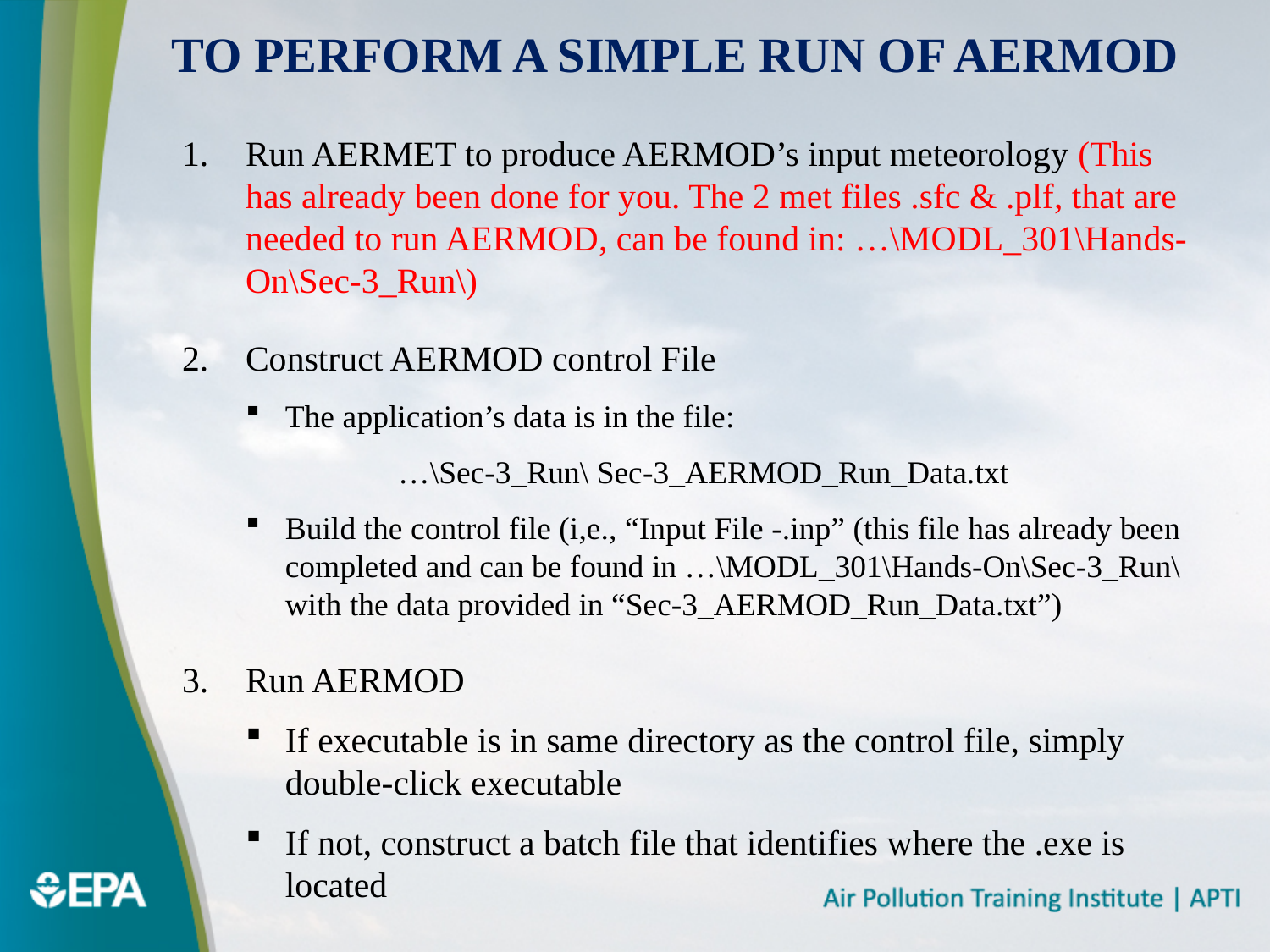

# To Perform a Simple Run of AERMOD
Run AERMET to produce AERMOD’s input meteorology (This has already been done for you. The 2 met files .sfc & .plf, that are needed to run AERMOD, can be found in: …\MODL_301\Hands-On\Sec-3_Run\)
Construct AERMOD control File
The application’s data is in the file:
                   …\Sec-3_Run\ Sec-3_AERMOD_Run_Data.txt
Build the control file (i,e., “Input File -.inp” (this file has already been completed and can be found in …\MODL_301\Hands-On\Sec-3_Run\ with the data provided in “Sec-3_AERMOD_Run_Data.txt”)
Run AERMOD
If executable is in same directory as the control file, simply double-click executable
If not, construct a batch file that identifies where the .exe is located